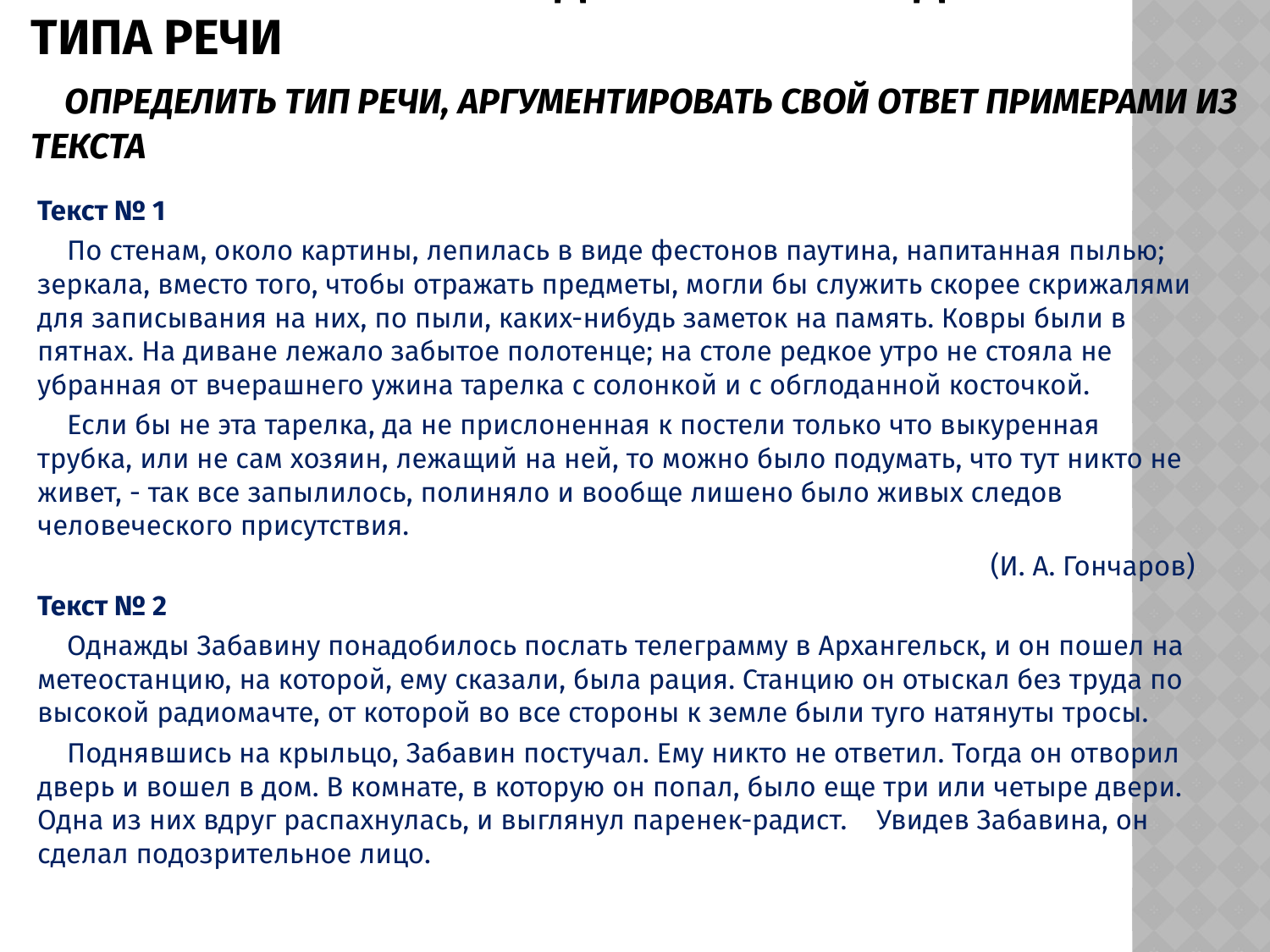

# Практическое задание на определение типа речи Определить тип речи, аргументировать свой ответ примерами из текста
Текст № 1
    По стенам, около картины, лепилась в виде фестонов паутина, напитанная пылью; зеркала, вместо того, чтобы отражать предметы, могли бы служить скорее скрижалями для записывания на них, по пыли, каких-нибудь заметок на память. Ковры были в пятнах. На диване лежало забытое полотенце; на столе редкое утро не стояла не убранная от вчерашнего ужина тарелка с солонкой и с обглоданной косточкой.
    Если бы не эта тарелка, да не прислоненная к постели только что выкуренная трубка, или не сам хозяин, лежащий на ней, то можно было подумать, что тут никто не живет, - так все запылилось, полиняло и вообще лишено было живых следов человеческого присутствия.
(И. А. Гончаров)
Текст № 2
    Однажды Забавину понадобилось послать телеграмму в Архангельск, и он пошел на метеостанцию, на которой, ему сказали, была рация. Станцию он отыскал без труда по высокой радиомачте, от которой во все стороны к земле были туго натянуты тросы.
    Поднявшись на крыльцо, Забавин постучал. Ему никто не ответил. Тогда он отворил дверь и вошел в дом. В комнате, в которую он попал, было еще три или четыре двери. Одна из них вдруг распахнулась, и выглянул паренек-радист.    Увидев Забавина, он сделал подозрительное лицо.